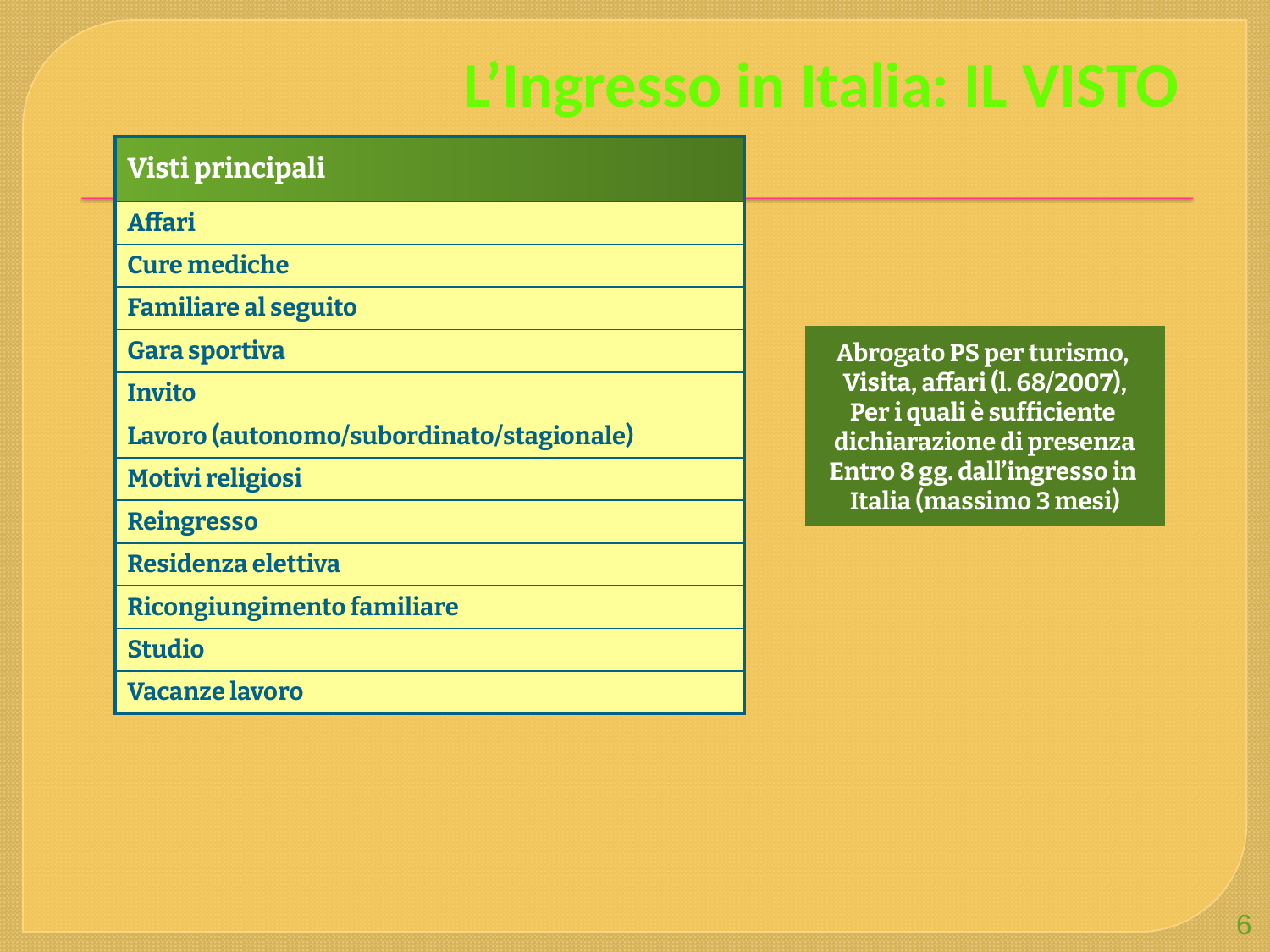

L’Ingresso in Italia: IL VISTO
| Visti principali |
| --- |
| Affari |
| Cure mediche |
| Familiare al seguito |
| Gara sportiva |
| Invito |
| Lavoro (autonomo/subordinato/stagionale) |
| Motivi religiosi |
| Reingresso |
| Residenza elettiva |
| Ricongiungimento familiare |
| Studio |
| Vacanze lavoro |
Abrogato PS per turismo,
Visita, affari (l. 68/2007),
Per i quali è sufficiente
dichiarazione di presenza
Entro 8 gg. dall’ingresso in
Italia (massimo 3 mesi)
6